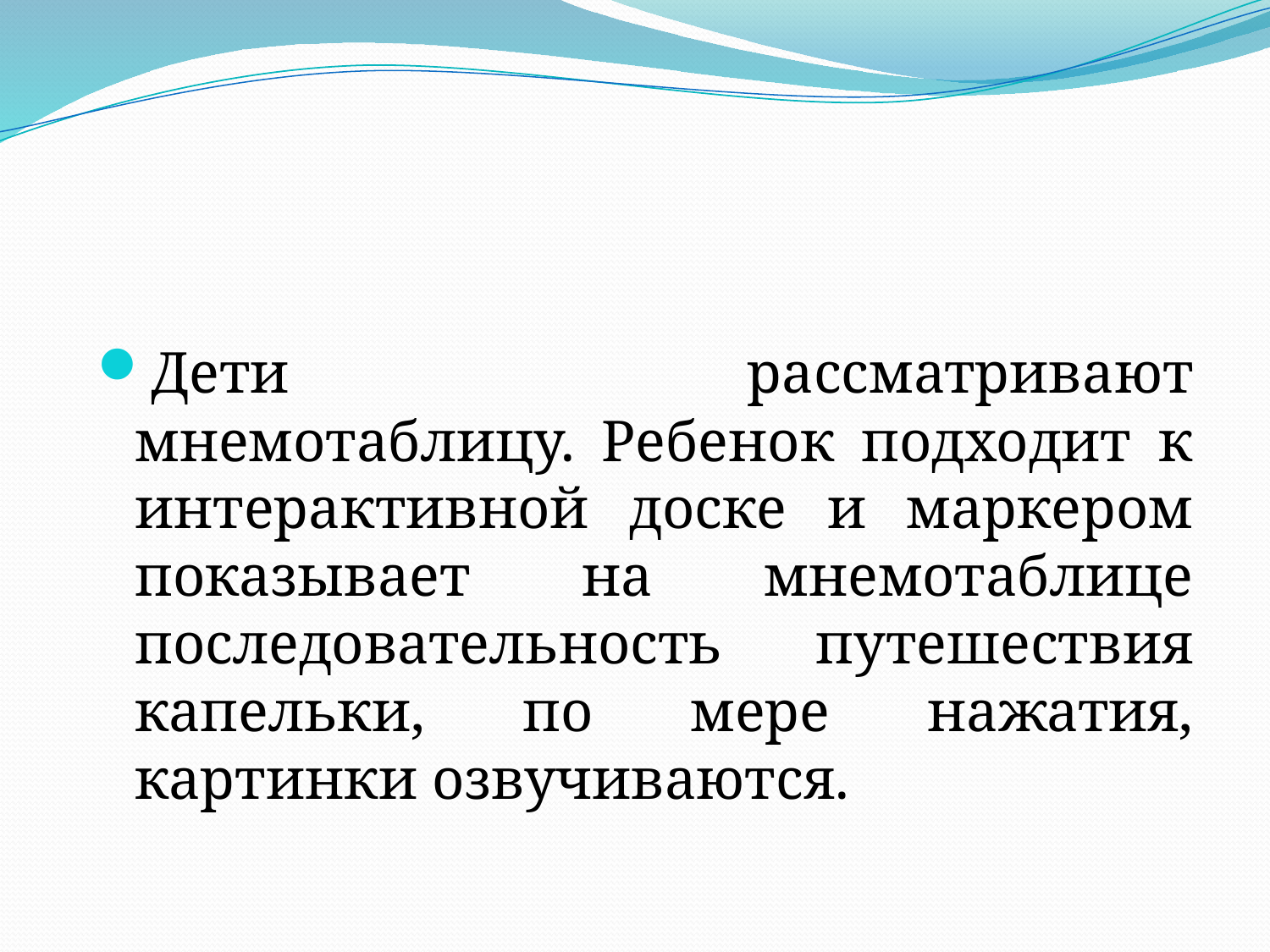

Дети рассматривают мнемотаблицу. Ребенок подходит к интерактивной доске и маркером показывает на мнемотаблице последовательность путешествия капельки, по мере нажатия, картинки озвучиваются.